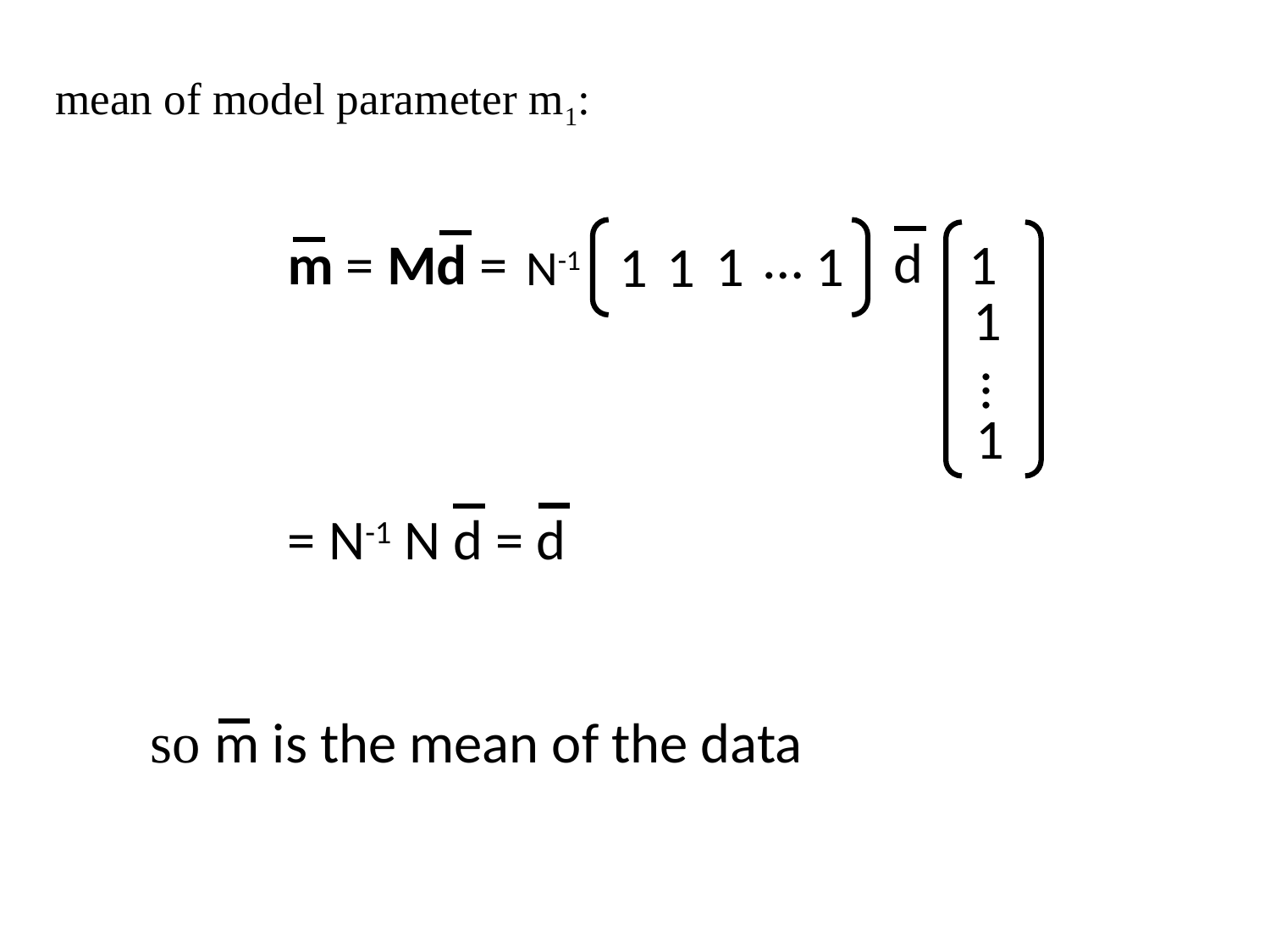

mean of model parameter m1:
…

d
m = Md =

1
1
1
1
1
N-1
1
…
1
= N-1 N d = d

so m is the mean of the data